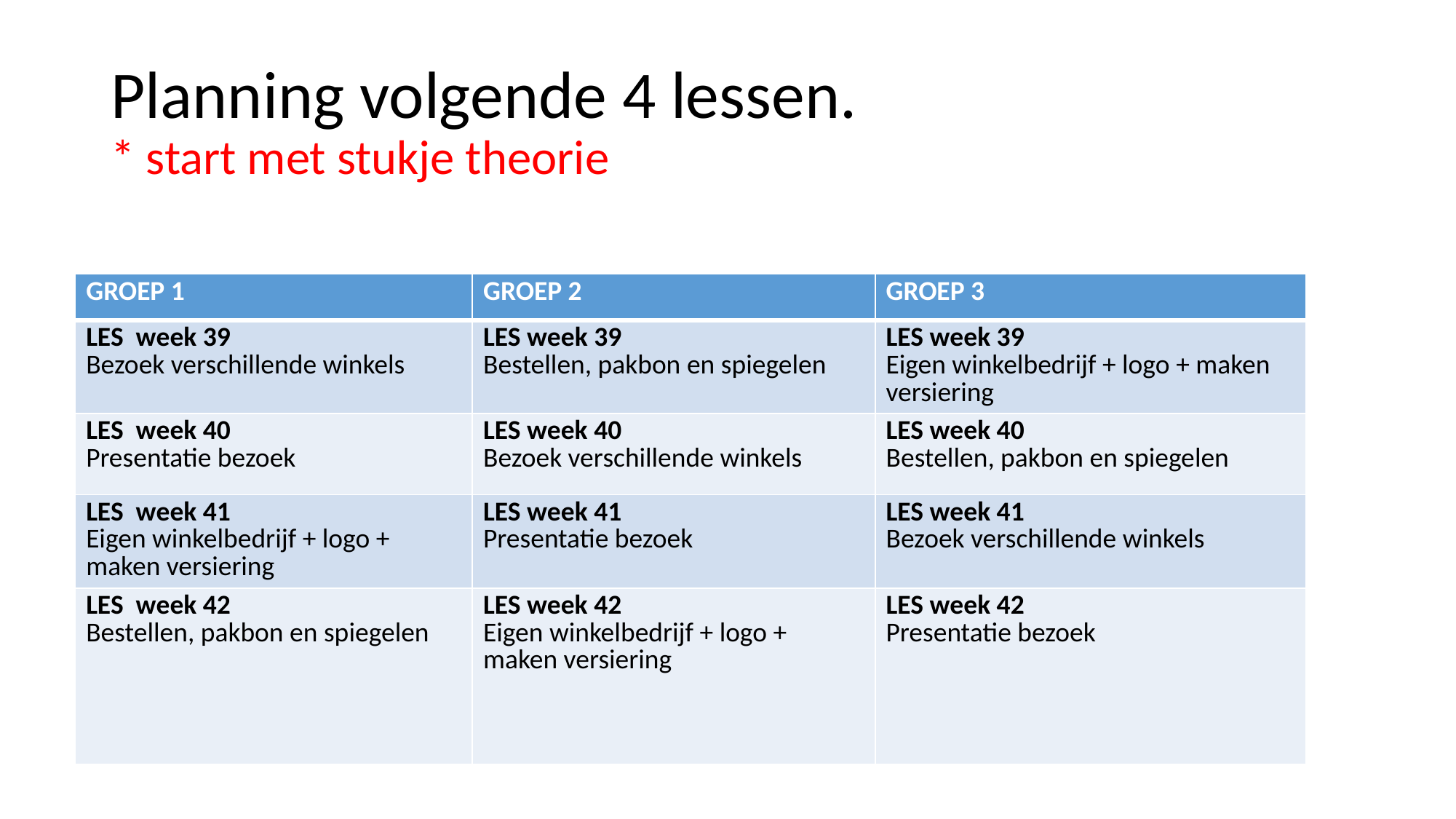

# Planning volgende 4 lessen. * start met stukje theorie
| GROEP 1 | GROEP 2 | GROEP 3 |
| --- | --- | --- |
| LES  week 39 Bezoek verschillende winkels | LES week 39  Bestellen, pakbon en spiegelen | LES week 39  Eigen winkelbedrijf + logo + maken versiering |
| LES  week 40 Presentatie bezoek | LES week 40  Bezoek verschillende winkels | LES week 40  Bestellen, pakbon en spiegelen |
| LES  week 41 Eigen winkelbedrijf + logo + maken versiering | LES week 41  Presentatie bezoek | LES week 41  Bezoek verschillende winkels |
| LES  week 42 Bestellen, pakbon en spiegelen | LES week 42  Eigen winkelbedrijf + logo + maken versiering | LES week 42  Presentatie bezoek |